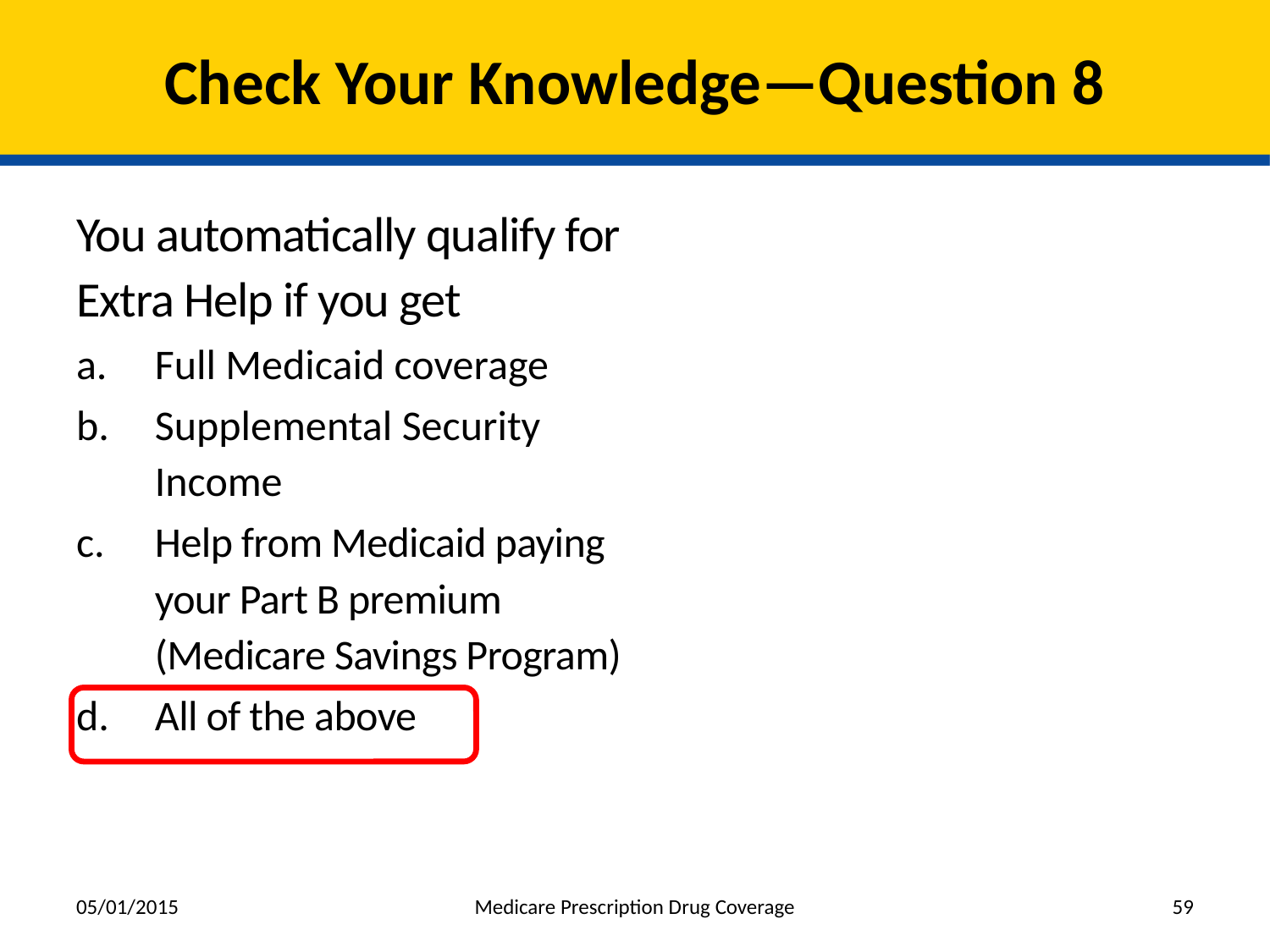

# Check Your Knowledge—Question 8
You automatically qualify for Extra Help if you get
Full Medicaid coverage
Supplemental Security Income
Help from Medicaid paying your Part B premium (Medicare Savings Program)
All of the above

05/01/2015
Medicare Prescription Drug Coverage
59